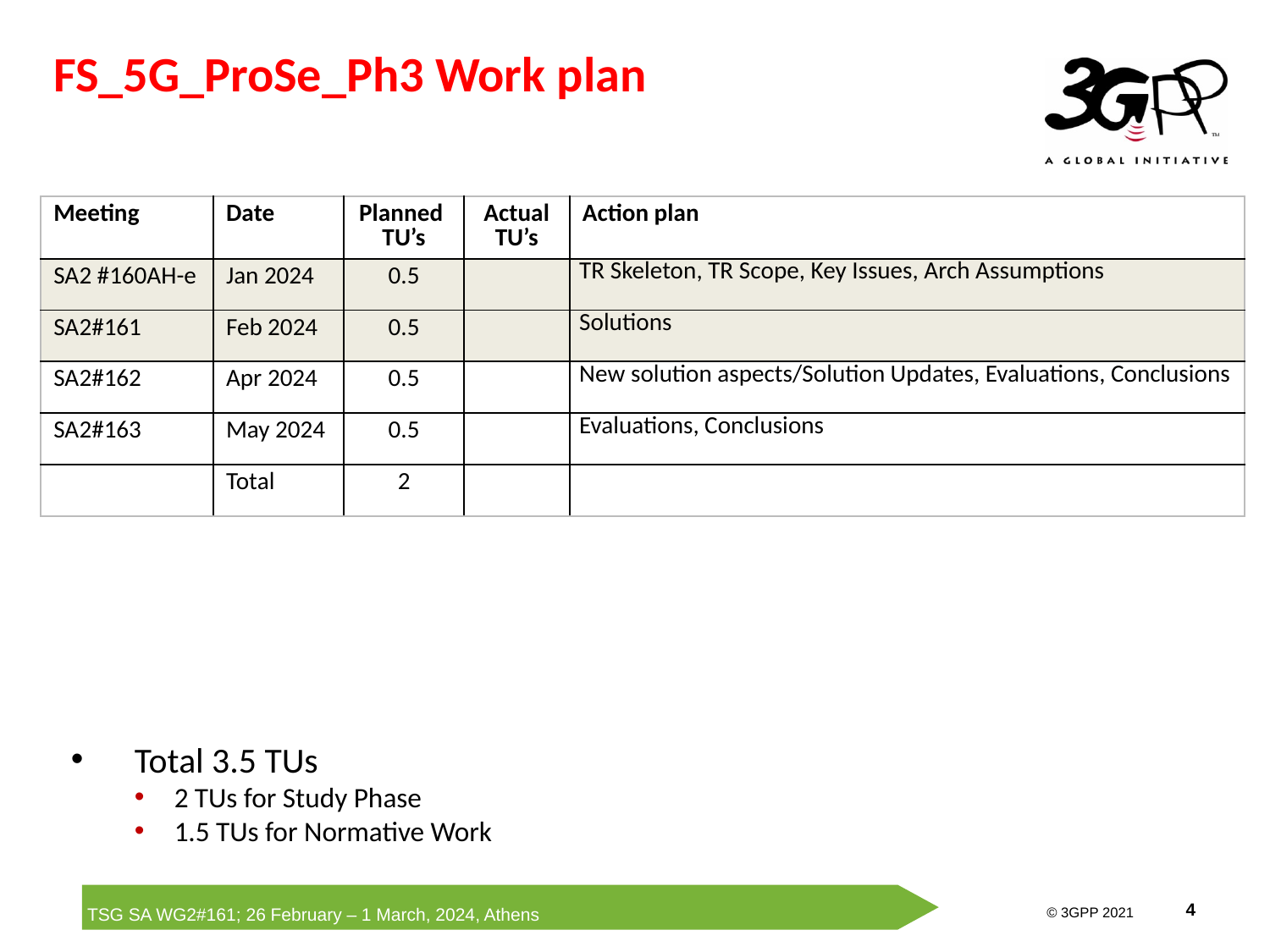

FS_5G_ProSe_Ph3 Work plan
| Meeting | Date | Planned TU’s | Actual TU’s | Action plan |
| --- | --- | --- | --- | --- |
| SA2 #160AH-e | Jan 2024 | 0.5 |  | TR Skeleton, TR Scope, Key Issues, Arch Assumptions |
| SA2#161 | Feb 2024 | 0.5 |  | Solutions |
| SA2#162 | Apr 2024 | 0.5 |  | New solution aspects/Solution Updates, Evaluations, Conclusions |
| SA2#163 | May 2024 | 0.5 |  | Evaluations, Conclusions |
|  | Total | 2 |  |  |
Total 3.5 TUs
2 TUs for Study Phase
1.5 TUs for Normative Work